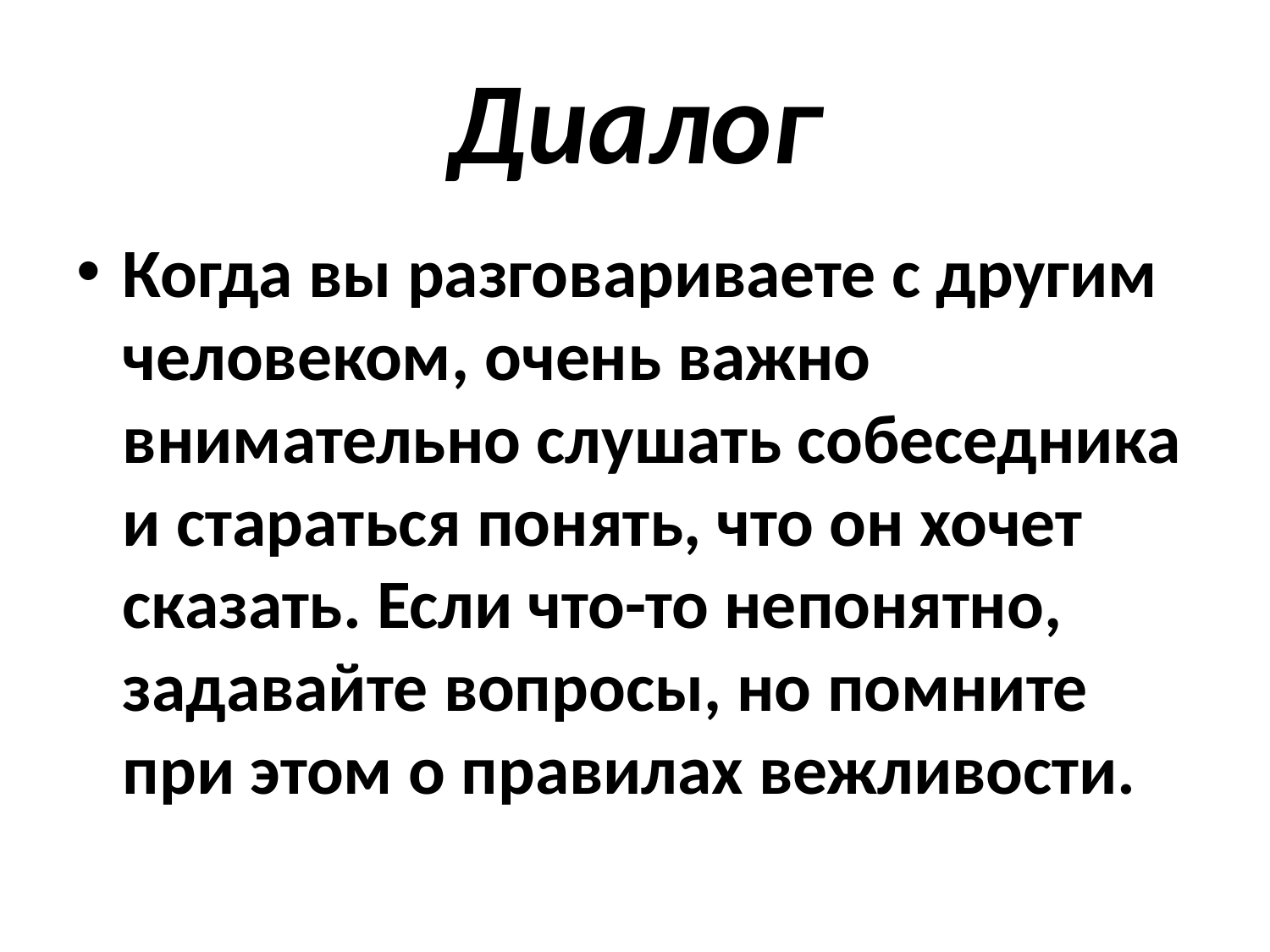

# Диалог
Когда вы разговариваете с другим человеком, очень важно внимательно слушать собеседника и стараться понять, что он хочет сказать. Ес­ли что-то непонятно, задавайте вопросы, но помните при этом о правилах вежливости.